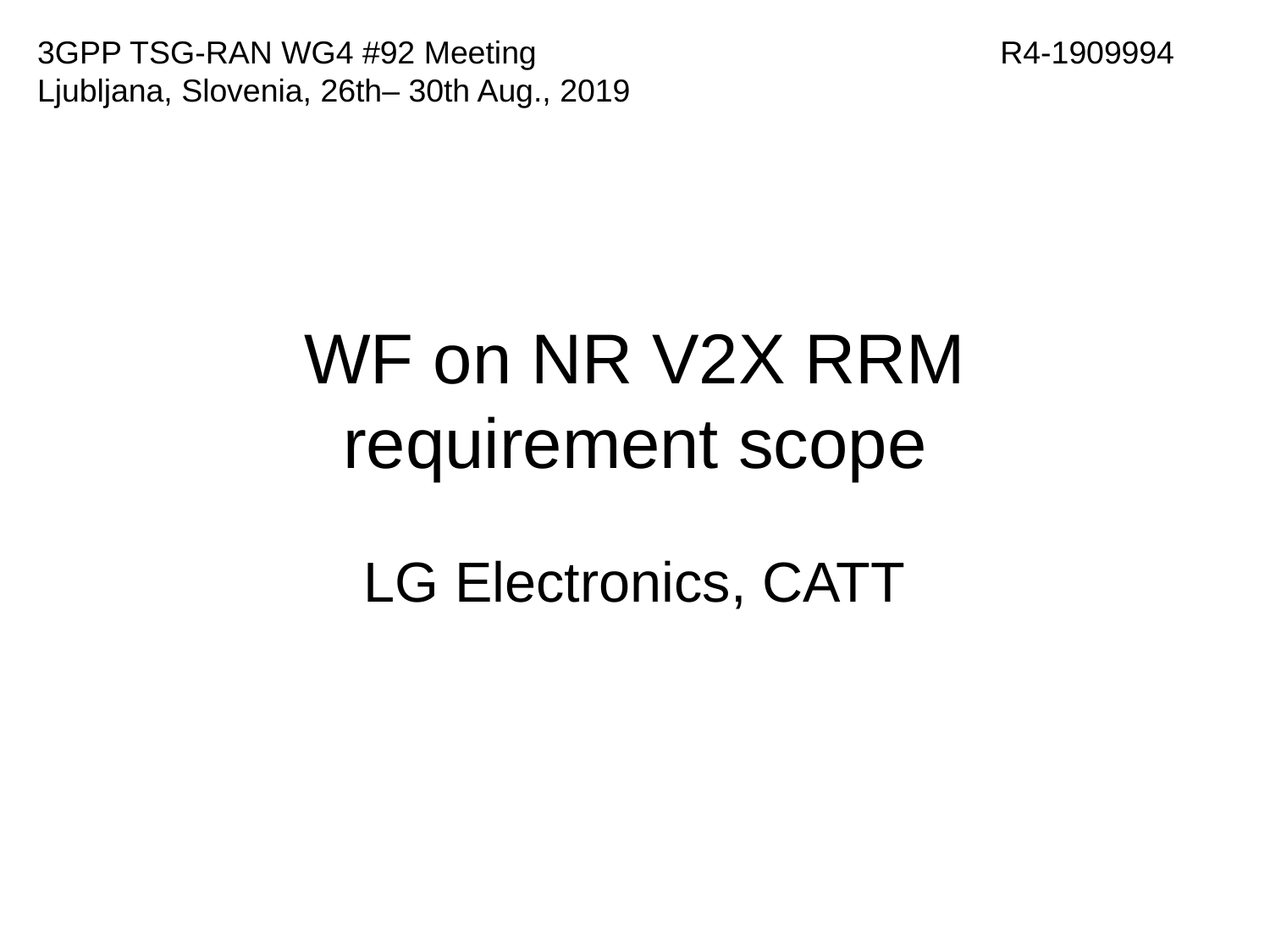

3GPP TSG-RAN WG4 #92 Meeting
Ljubljana, Slovenia, 26th– 30th Aug., 2019
R4-1909994
# WF on NR V2X RRM requirement scope
LG Electronics, CATT